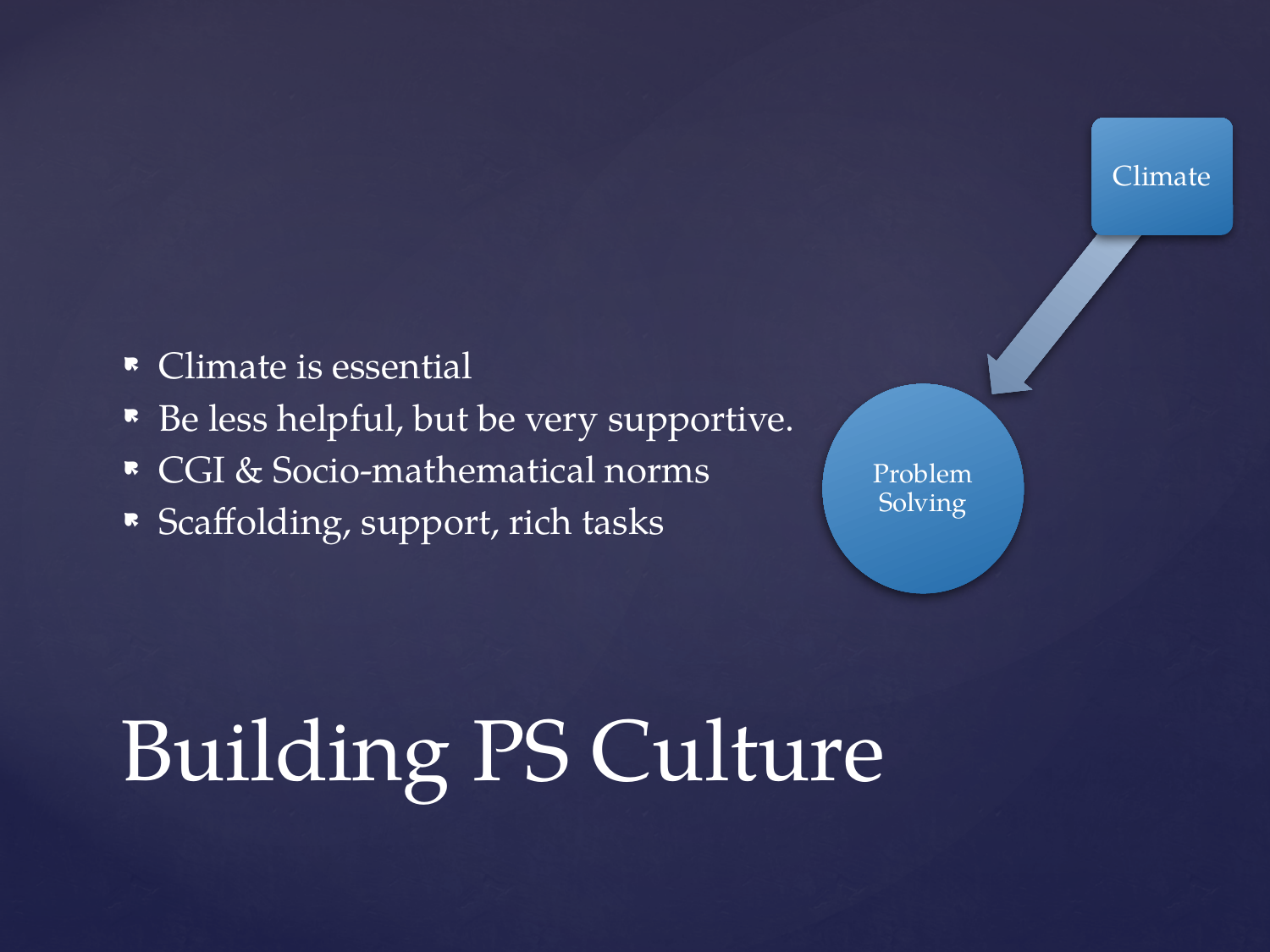

Climate

Problem Solving
Climate is essential
Be less helpful, but be very supportive.
CGI & Socio-mathematical norms
Scaffolding, support, rich tasks
# Building PS Culture